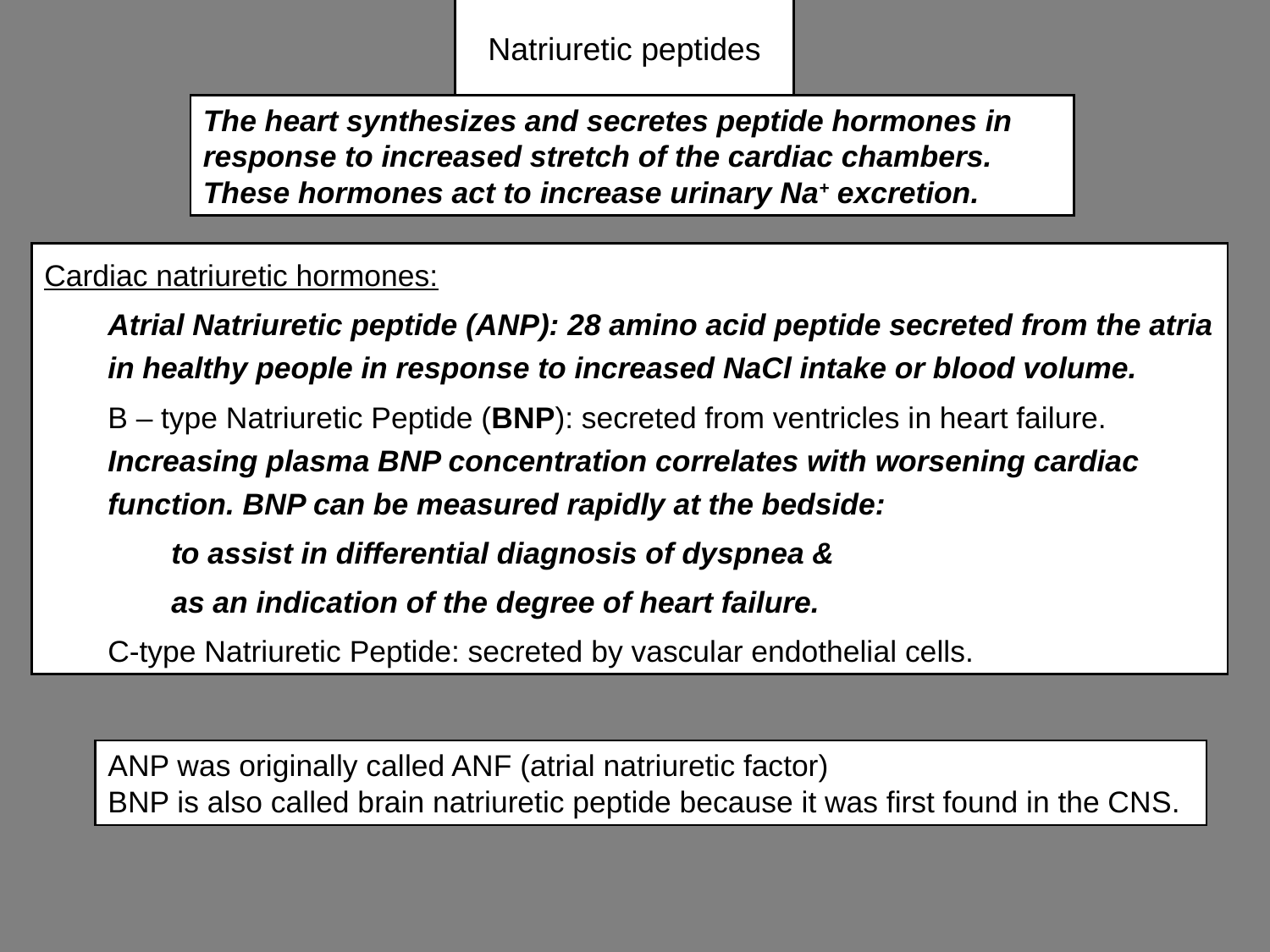

# Natriuretic peptides
The heart synthesizes and secretes peptide hormones in response to increased stretch of the cardiac chambers.
These hormones act to increase urinary Na+ excretion.
Cardiac natriuretic hormones:
Atrial Natriuretic peptide (ANP): 28 amino acid peptide secreted from the atria in healthy people in response to increased NaCl intake or blood volume.
B – type Natriuretic Peptide (BNP): secreted from ventricles in heart failure. Increasing plasma BNP concentration correlates with worsening cardiac function. BNP can be measured rapidly at the bedside:
to assist in differential diagnosis of dyspnea &
as an indication of the degree of heart failure.
C-type Natriuretic Peptide: secreted by vascular endothelial cells.
ANP was originally called ANF (atrial natriuretic factor)
BNP is also called brain natriuretic peptide because it was first found in the CNS.